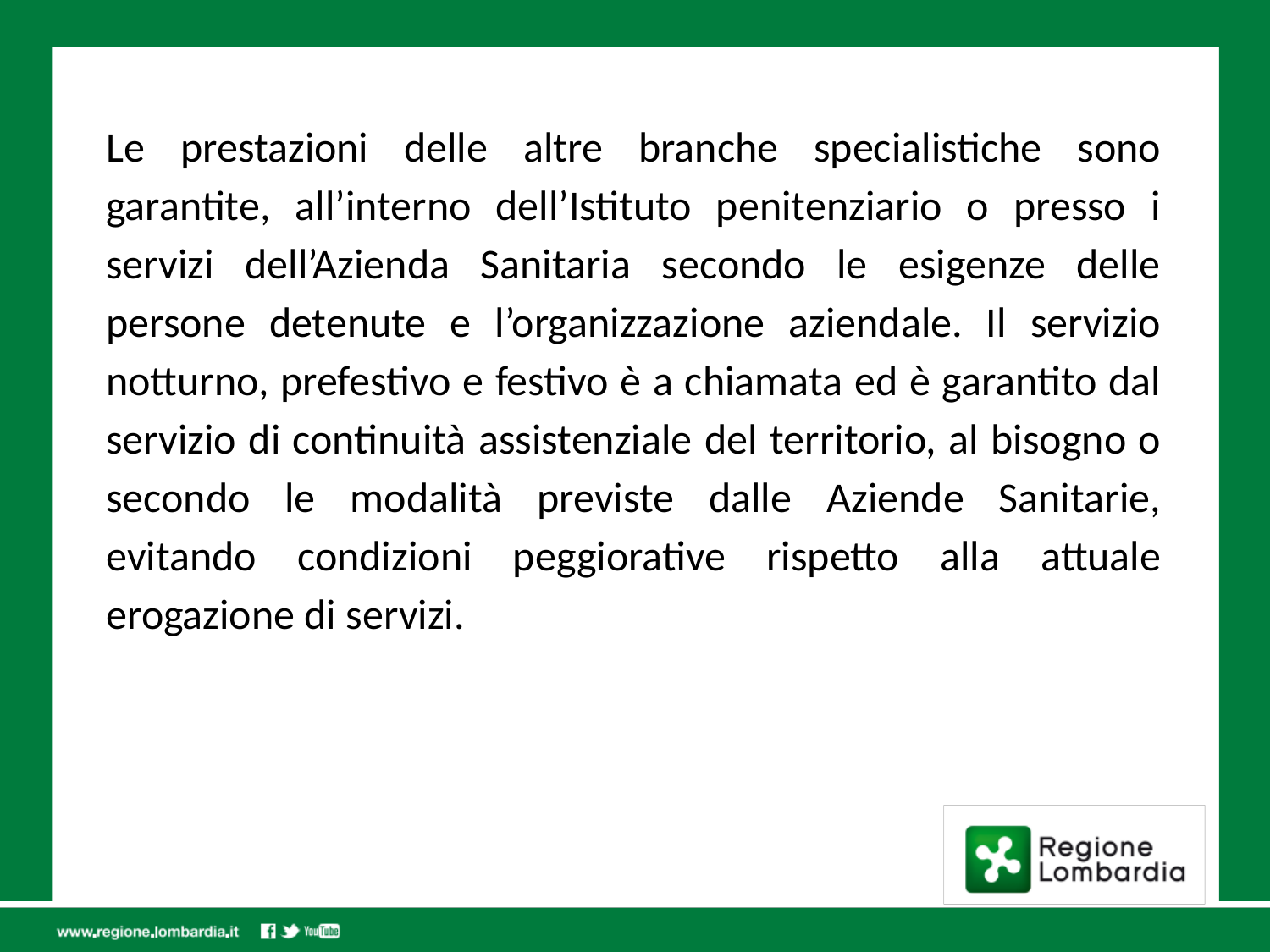

Le prestazioni delle altre branche specialistiche sono garantite, all’interno dell’Istituto penitenziario o presso i servizi dell’Azienda Sanitaria secondo le esigenze delle persone detenute e l’organizzazione aziendale. Il servizio notturno, prefestivo e festivo è a chiamata ed è garantito dal servizio di continuità assistenziale del territorio, al bisogno o secondo le modalità previste dalle Aziende Sanitarie, evitando condizioni peggiorative rispetto alla attuale erogazione di servizi.